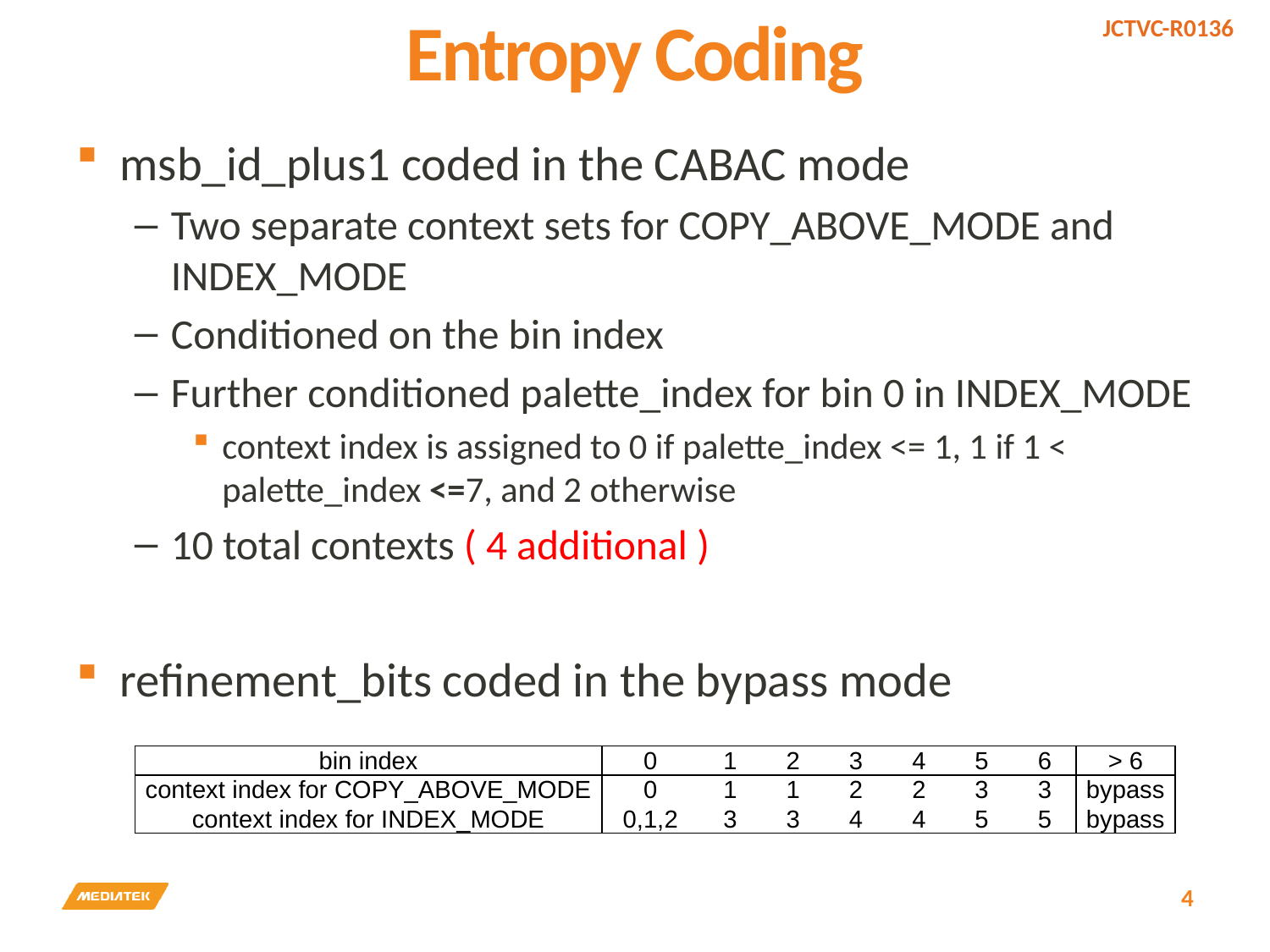

# Entropy Coding
msb_id_plus1 coded in the CABAC mode
Two separate context sets for COPY_ABOVE_MODE and INDEX_MODE
Conditioned on the bin index
Further conditioned palette_index for bin 0 in INDEX_MODE
context index is assigned to 0 if palette_index <= 1, 1 if 1 < palette_index <=7, and 2 otherwise
10 total contexts ( 4 additional )

refinement_bits coded in the bypass mode
| bin index | 0 | 1 | 2 | 3 | 4 | 5 | 6 | > 6 |
| --- | --- | --- | --- | --- | --- | --- | --- | --- |
| context index for COPY\_ABOVE\_MODE | 0 | 1 | 1 | 2 | 2 | 3 | 3 | bypass |
| context index for INDEX\_MODE | 0,1,2 | 3 | 3 | 4 | 4 | 5 | 5 | bypass |
4